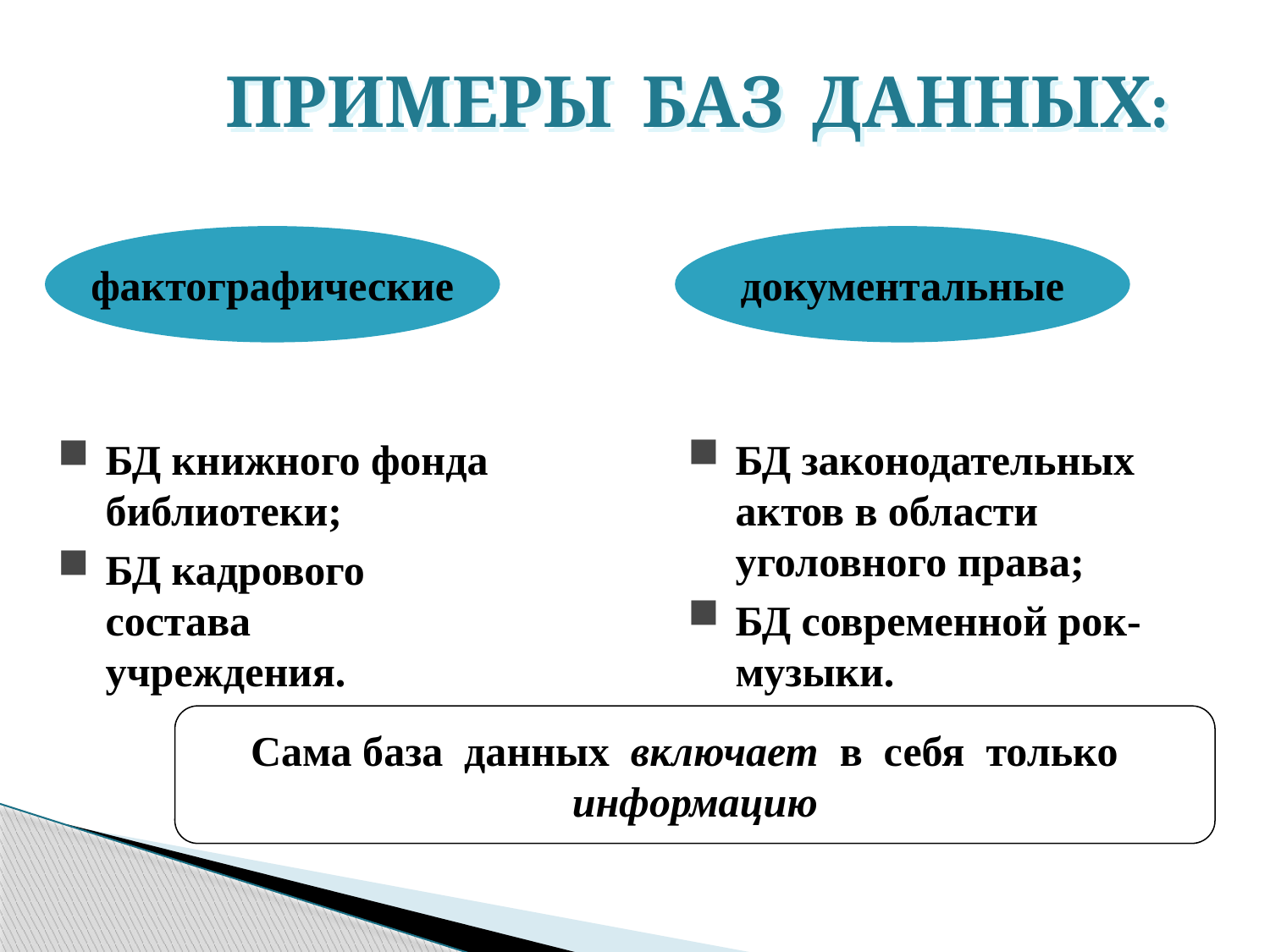

ПРИМЕРЫ  БАЗ  ДАННЫХ:
фактографические
документальные

БД книжного фонда библиотеки;
БД кадрового состава учреждения.
БД законодательных актов в области уголовного права;
БД современной рок-музыки.
Сама база  данных  включает  в  себя  только
информацию